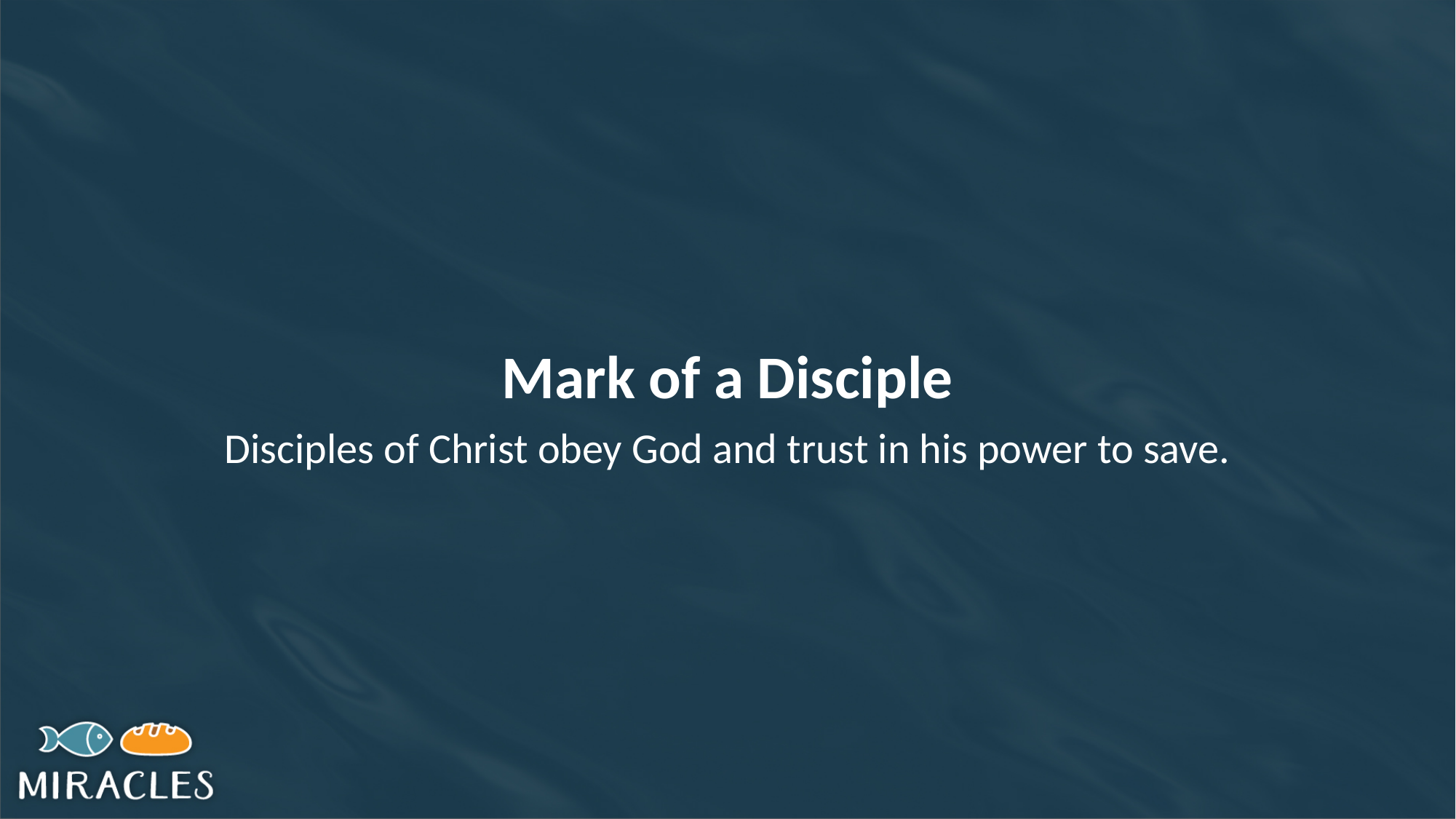

Mark of a Disciple
Disciples of Christ obey God and trust in his power to save.